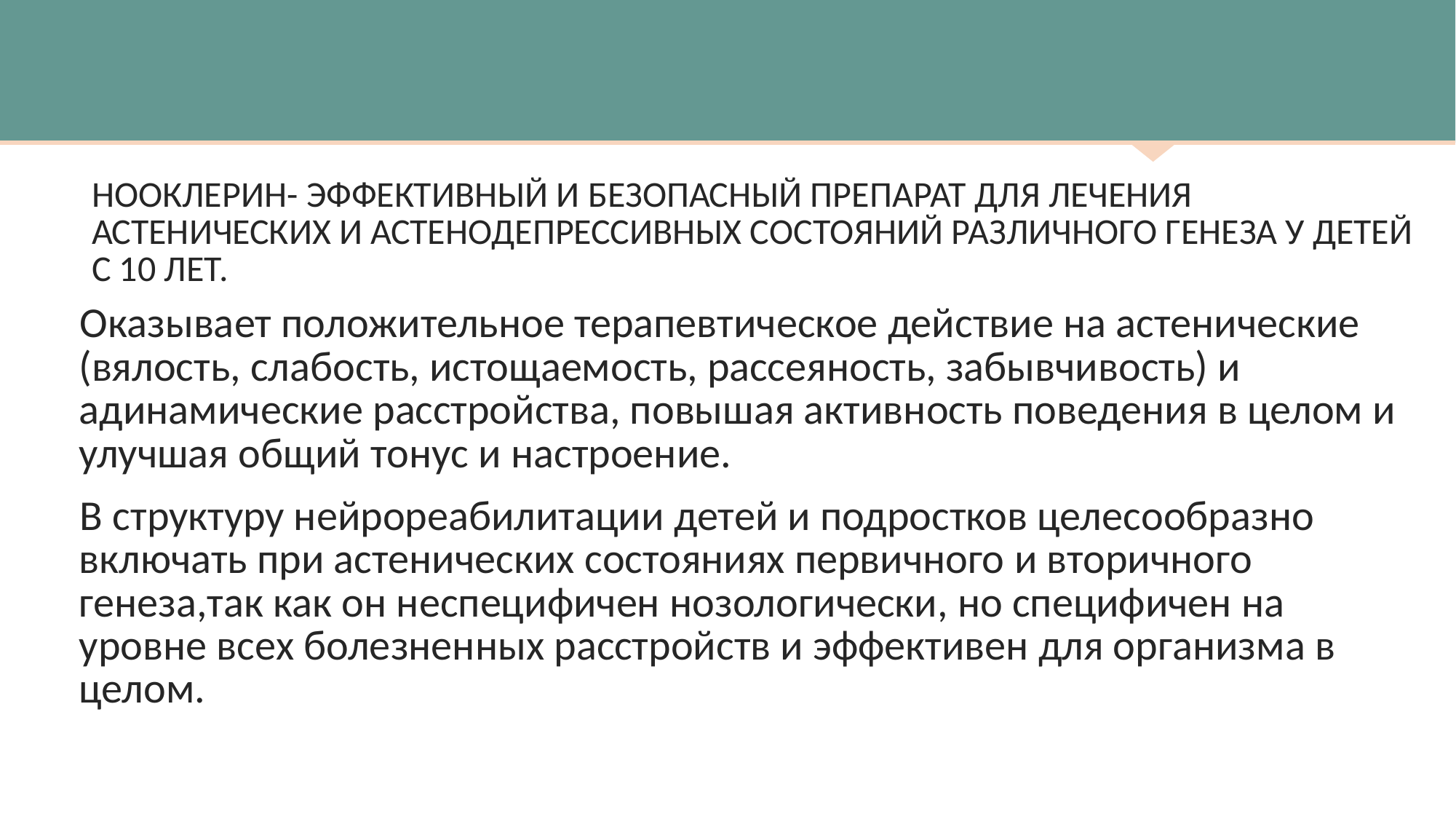

Нооклерин- эффективный и безопасный препарат для лечения астенических и астенодепрессивных состояний различного генеза у детей с 10 лет.
Оказывает положительное терапевтическое действие на астенические (вялость, слабость, истощаемость, рассеяность, забывчивость) и адинамические расстройства, повышая активность поведения в целом и улучшая общий тонус и настроение.
В структуру нейрореабилитации детей и подростков целесообразно включать при астенических состояниях первичного и вторичного генеза,так как он неспецифичен нозологически, но специфичен на уровне всех болезненных расстройств и эффективен для организма в целом.